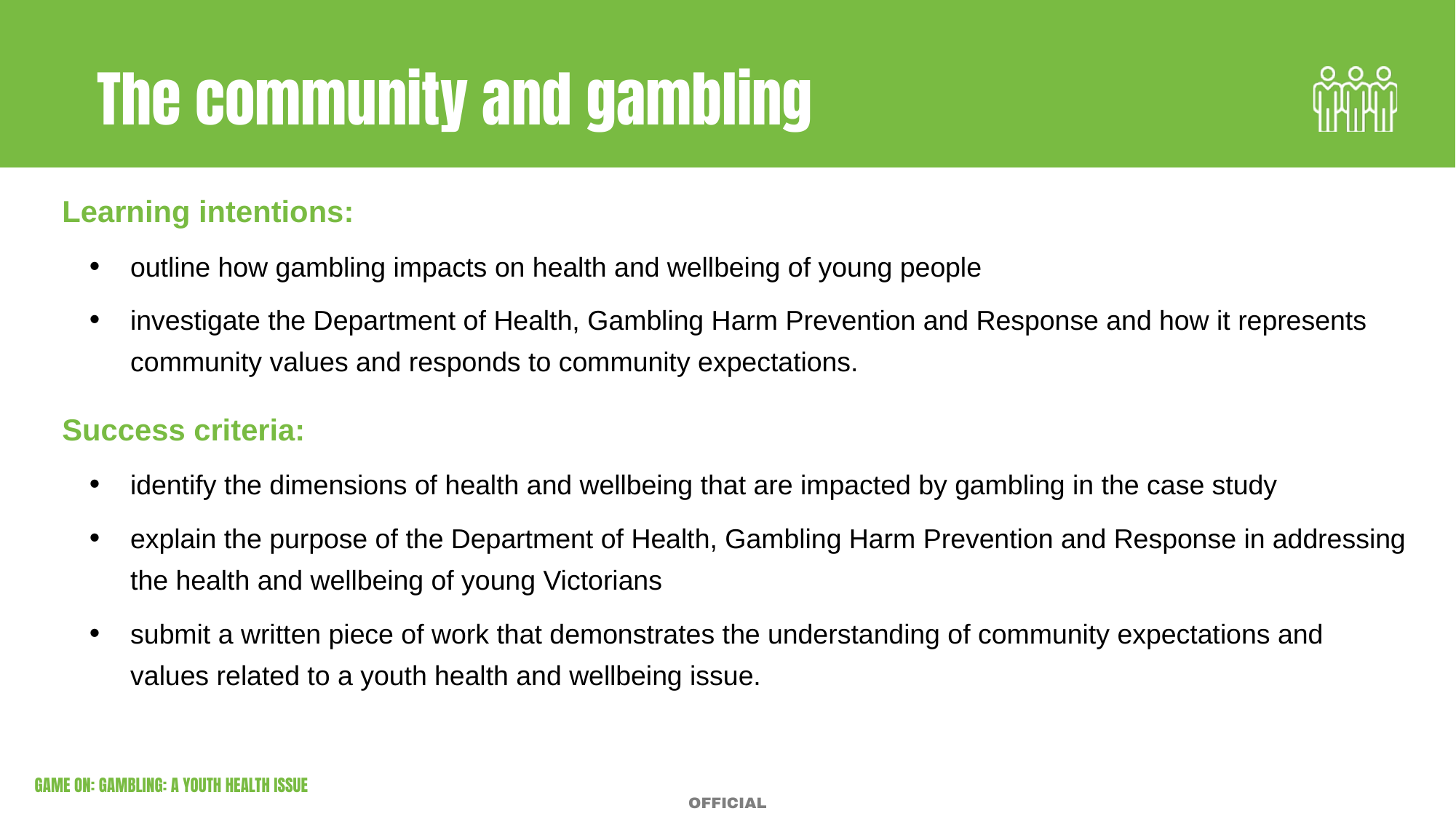

The community and gambling
Learning intentions:
outline how gambling impacts on health and wellbeing of young people
investigate the Department of Health, Gambling Harm Prevention and Response and how it represents community values and responds to community expectations.
Success criteria:
identify the dimensions of health and wellbeing that are impacted by gambling in the case study
explain the purpose of the Department of Health, Gambling Harm Prevention and Response in addressing the health and wellbeing of young Victorians
submit a written piece of work that demonstrates the understanding of community expectations and values related to a youth health and wellbeing issue.